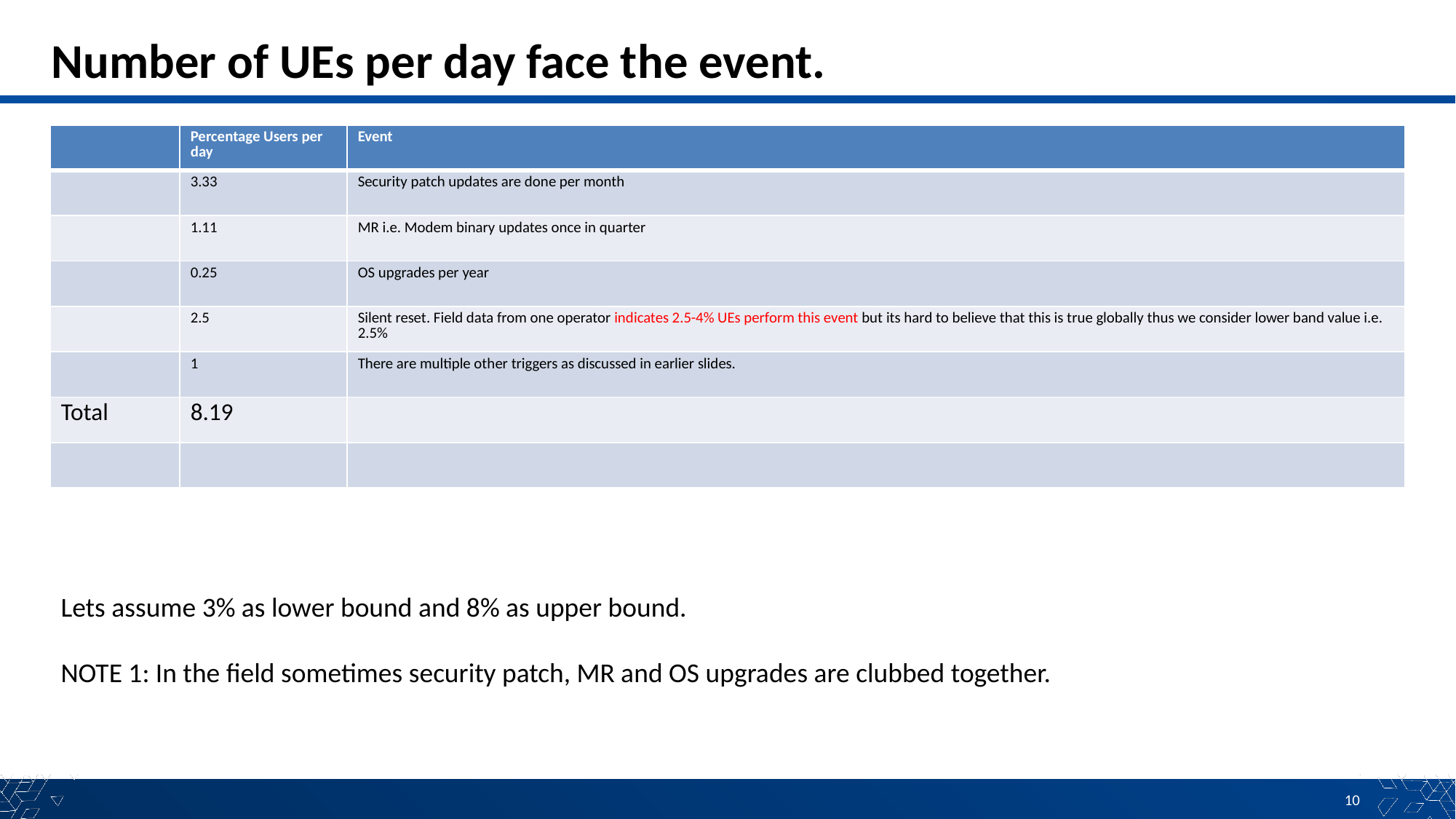

# Number of UEs per day face the event.
|  | Percentage Users per day | Event |
| --- | --- | --- |
|  | 3.33 | Security patch updates are done per month |
|  | 1.11 | MR i.e. Modem binary updates once in quarter |
|  | 0.25 | OS upgrades per year |
|  | 2.5 | Silent reset. Field data from one operator indicates 2.5-4% UEs perform this event but its hard to believe that this is true globally thus we consider lower band value i.e. 2.5% |
|  | 1 | There are multiple other triggers as discussed in earlier slides. |
| Total | 8.19 |  |
|  |  |  |
Lets assume 3% as lower bound and 8% as upper bound.

NOTE 1: In the field sometimes security patch, MR and OS upgrades are clubbed together.